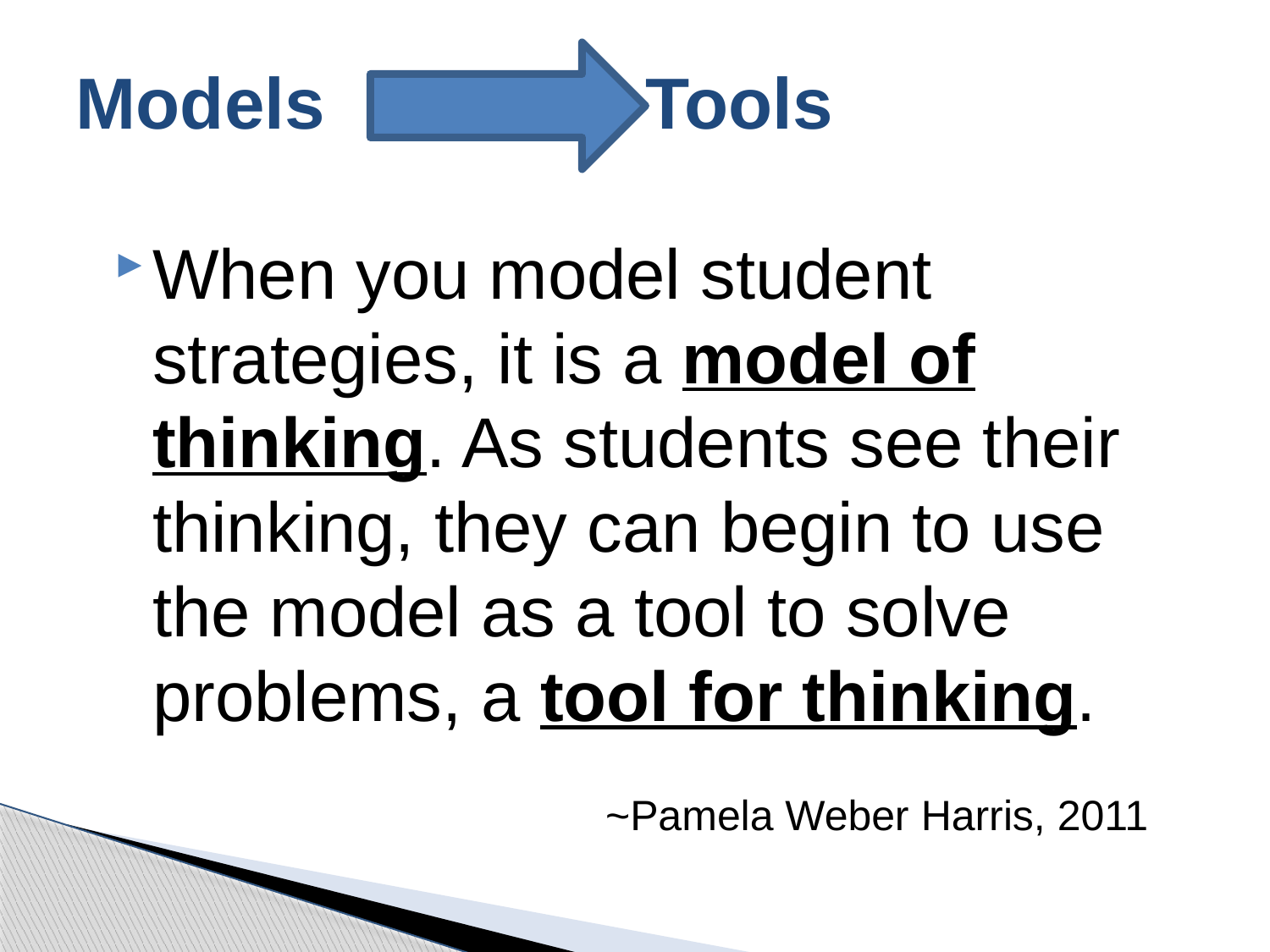

# Models                Tools

When you model student strategies, it is a model of thinking. As students see their thinking, they can begin to use the model as a tool to solve problems, a tool for thinking.

				~Pamela Weber Harris, 2011